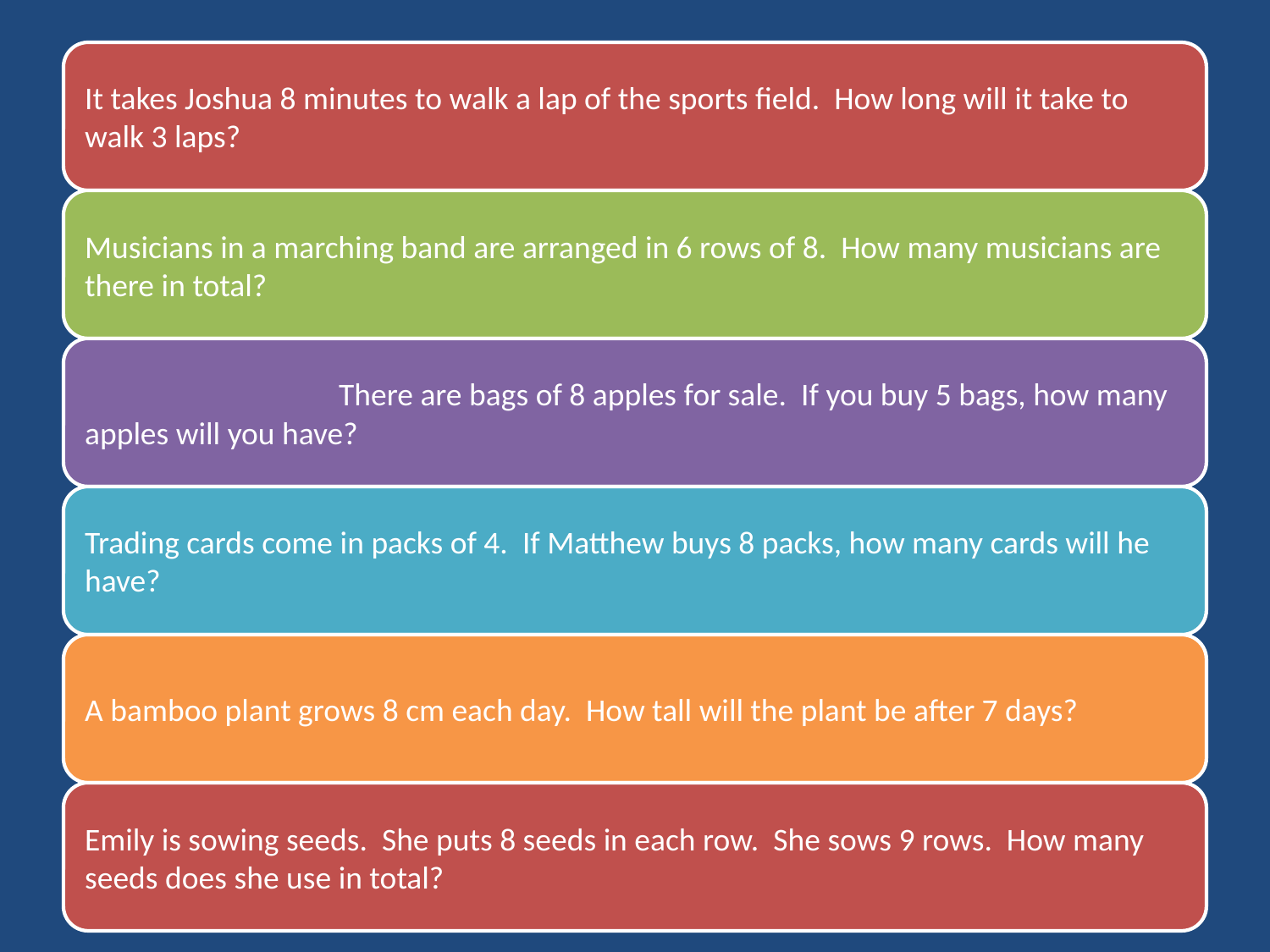

It takes Joshua 8 minutes to walk a lap of the sports field.  How long will it take to walk 3 laps?
Musicians in a marching band are arranged in 6 rows of 8.  How many musicians are there in total?
		There are bags of 8 apples for sale.  If you buy 5 bags, how many apples will you have?
Trading cards come in packs of 4.  If Matthew buys 8 packs, how many cards will he have?
A bamboo plant grows 8 cm each day.  How tall will the plant be after 7 days?
Emily is sowing seeds.  She puts 8 seeds in each row.  She sows 9 rows.  How many seeds does she use in total?